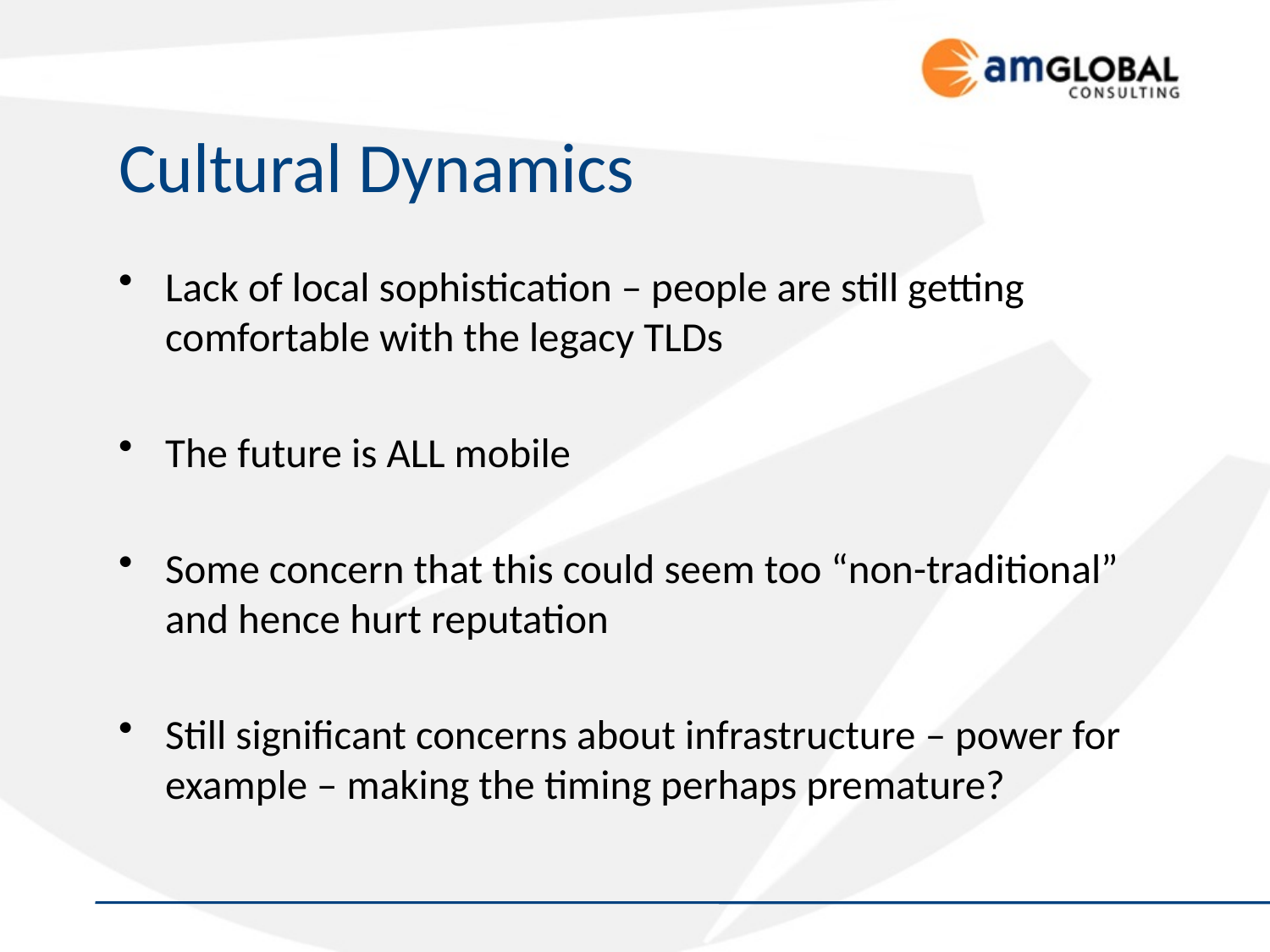

# Cultural Dynamics
Lack of local sophistication – people are still getting comfortable with the legacy TLDs

The future is ALL mobile

Some concern that this could seem too “non-traditional” and hence hurt reputation

Still significant concerns about infrastructure – power for example – making the timing perhaps premature?